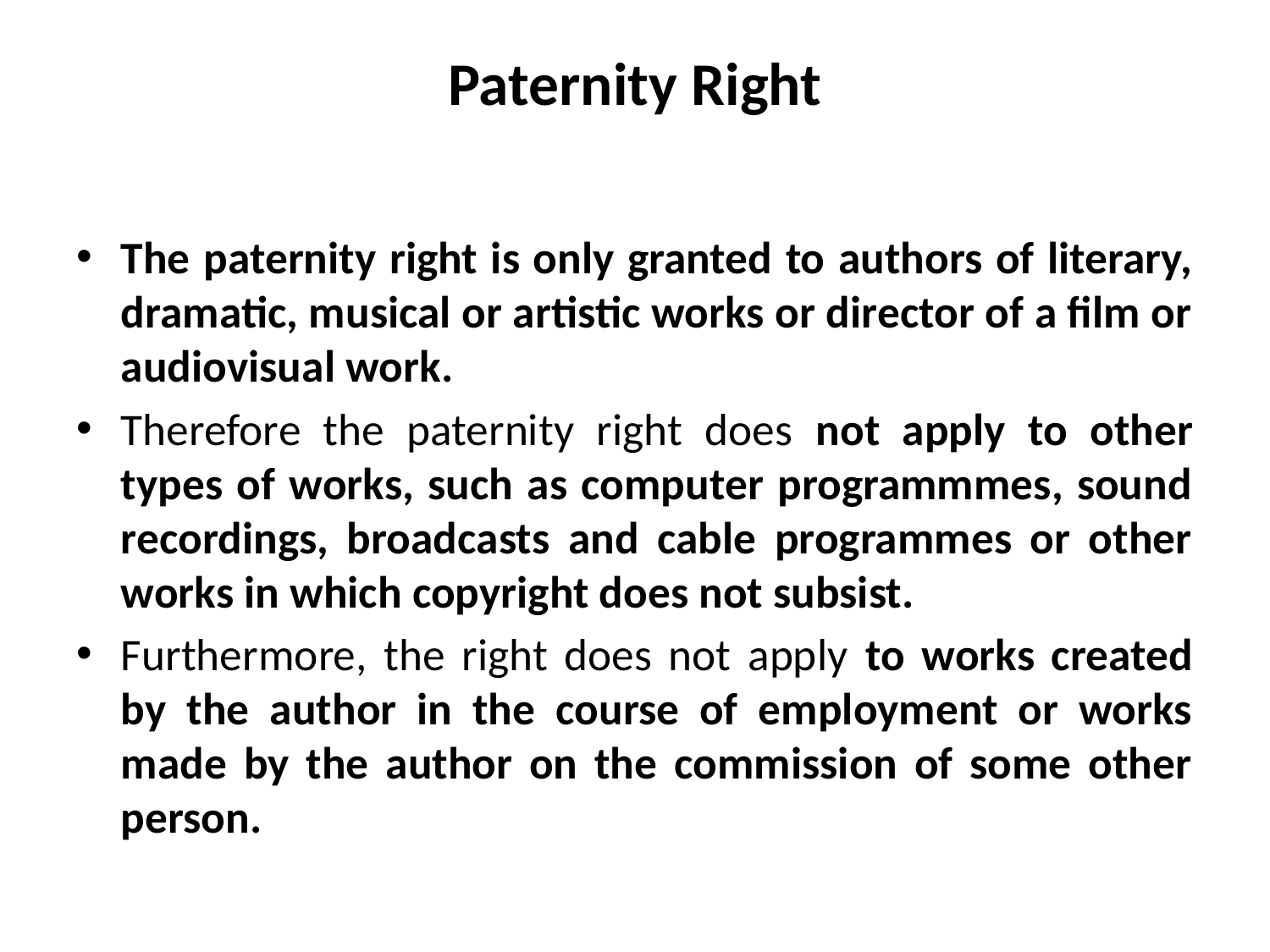

# Paternity Right
The paternity right is only granted to authors of literary, dramatic, musical or artistic works or director of a film or audiovisual work.
Therefore the paternity right does not apply to other types of works, such as computer programmmes, sound recordings, broadcasts and cable programmes or other works in which copyright does not subsist.
Furthermore, the right does not apply to works created by the author in the course of employment or works made by the author on the commission of some other person.